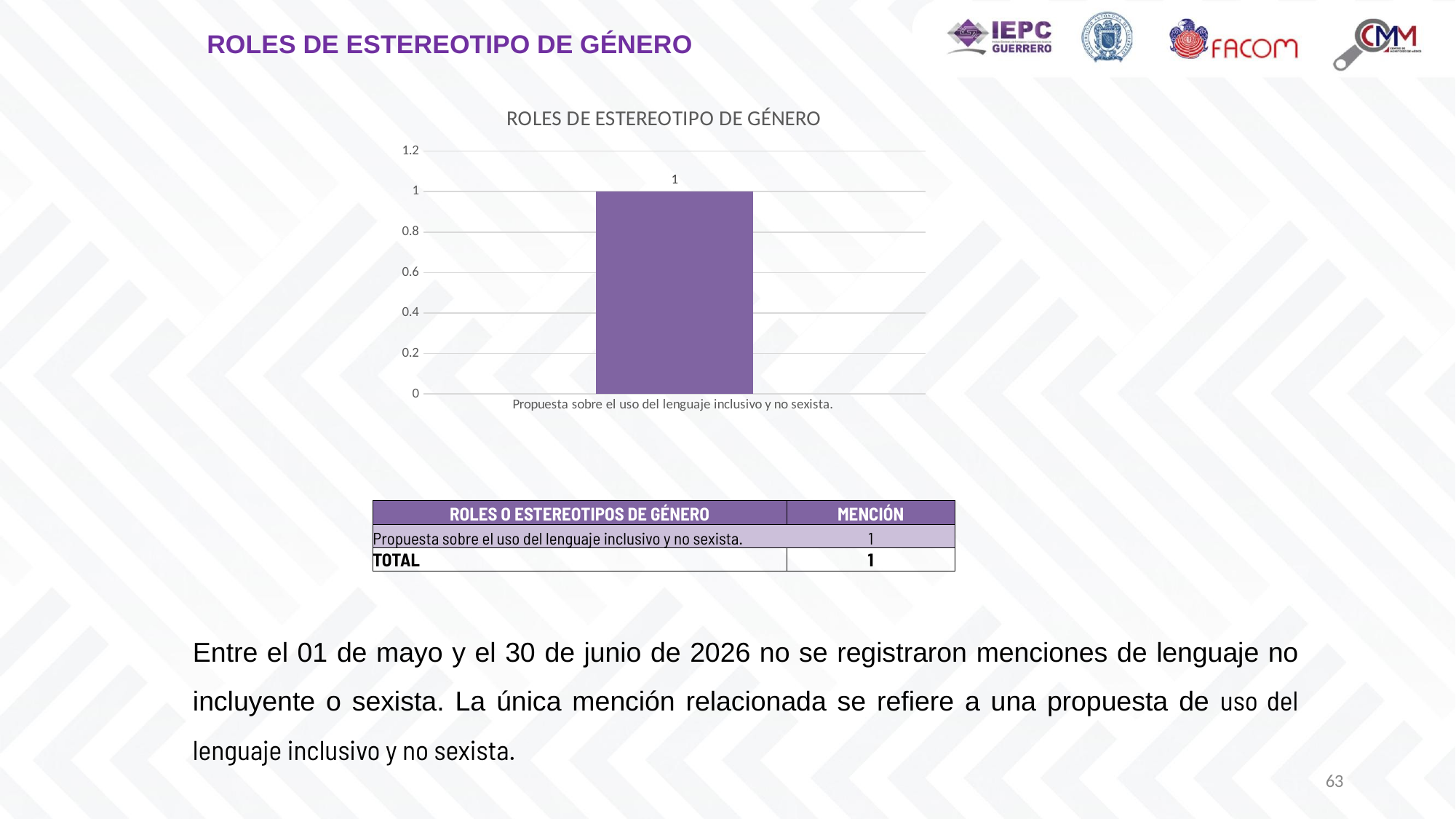

ROLES DE ESTEREOTIPO DE GÉNERO

### Chart: ROLES DE ESTEREOTIPO DE GÉNERO

| Category | MENCIÓN |
|---|---|
| Propuesta sobre el uso del lenguaje inclusivo y no sexista.  | 1.0 |
| ROLES O ESTEREOTIPOS DE GÉNERO | MENCIÓN |
| --- | --- |
| Propuesta sobre el uso del lenguaje inclusivo y no sexista. | 1 |
| TOTAL | 1 |
Entre el 01 de mayo y el 30 de junio de 2026 no se registraron menciones de lenguaje no incluyente o sexista. La única mención relacionada se refiere a una propuesta de uso del lenguaje inclusivo y no sexista.
63